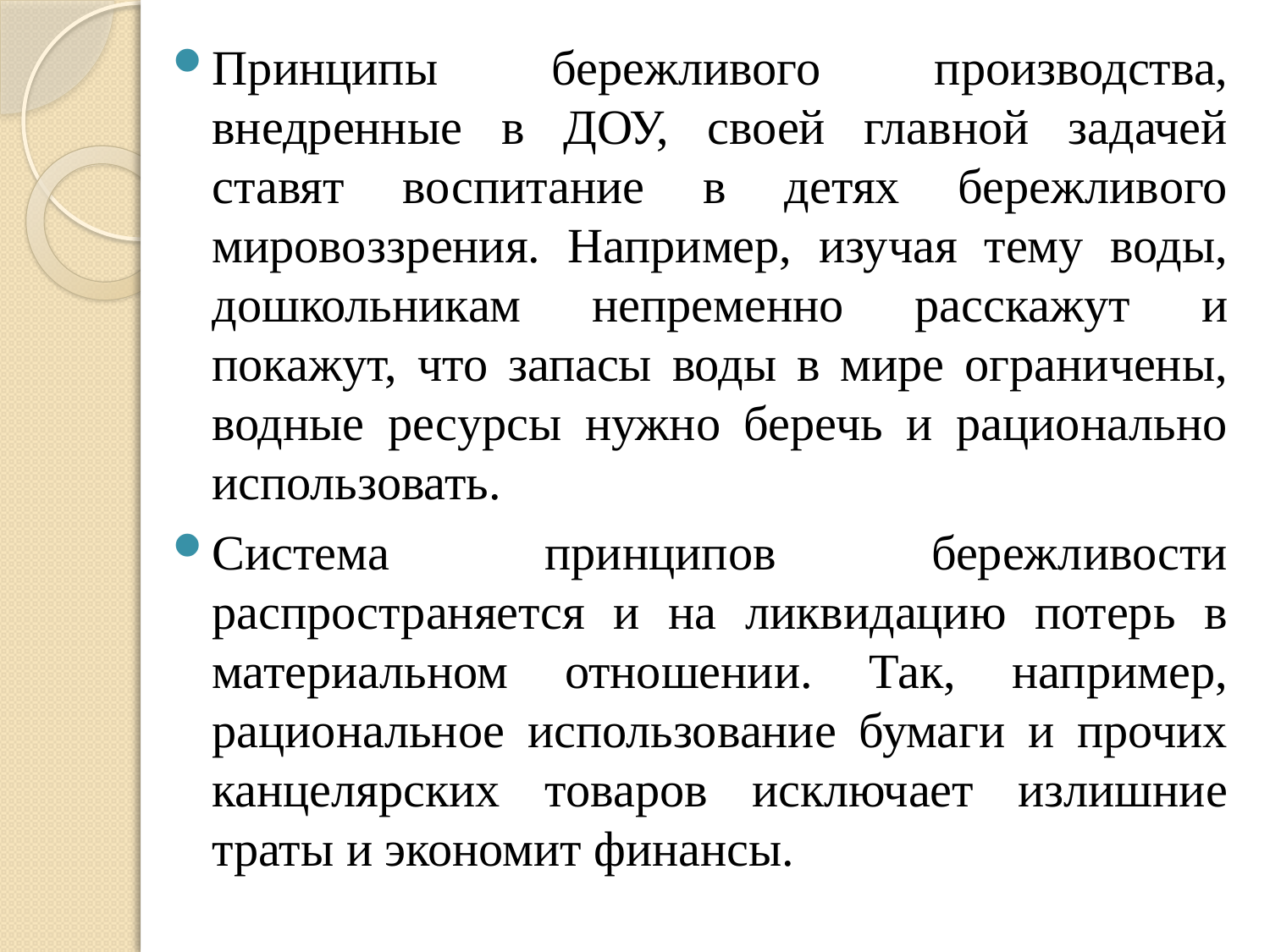

Принципы бережливого производства, внедренные в ДОУ, своей главной задачей ставят воспитание в детях бережливого мировоззрения. Например, изучая тему воды, дошкольникам непременно расскажут и покажут, что запасы воды в мире ограничены, водные ресурсы нужно беречь и рационально использовать.
Система принципов бережливости распространяется и на ликвидацию потерь в материальном отношении. Так, например, рациональное использование бумаги и прочих канцелярских товаров исключает излишние траты и экономит финансы.